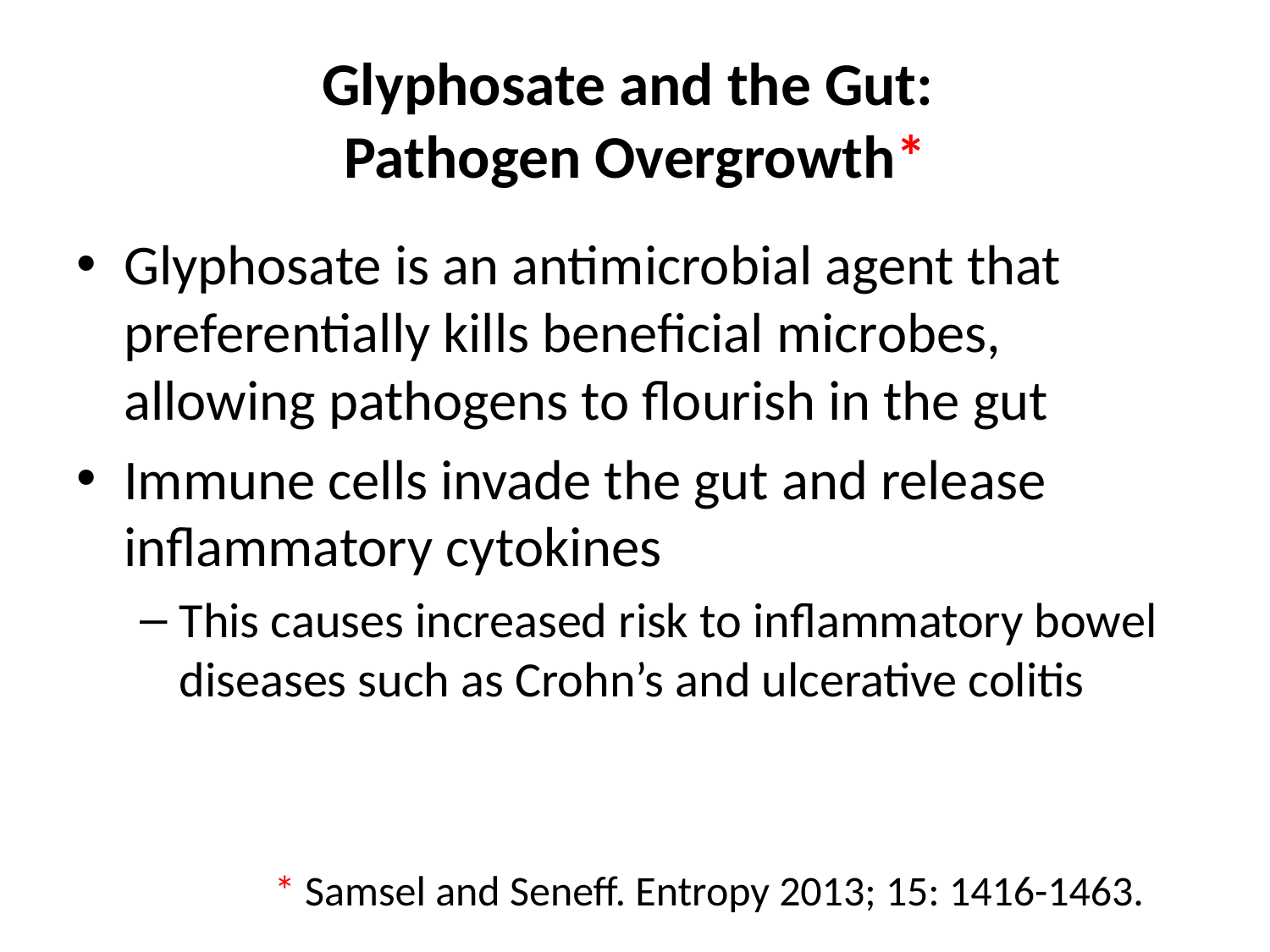

# Glyphosate and the Gut: Pathogen Overgrowth*
Glyphosate is an antimicrobial agent that preferentially kills beneficial microbes, allowing pathogens to flourish in the gut
Immune cells invade the gut and release inflammatory cytokines
This causes increased risk to inflammatory bowel diseases such as Crohn’s and ulcerative colitis
* Samsel and Seneff. Entropy 2013; 15: 1416-1463.